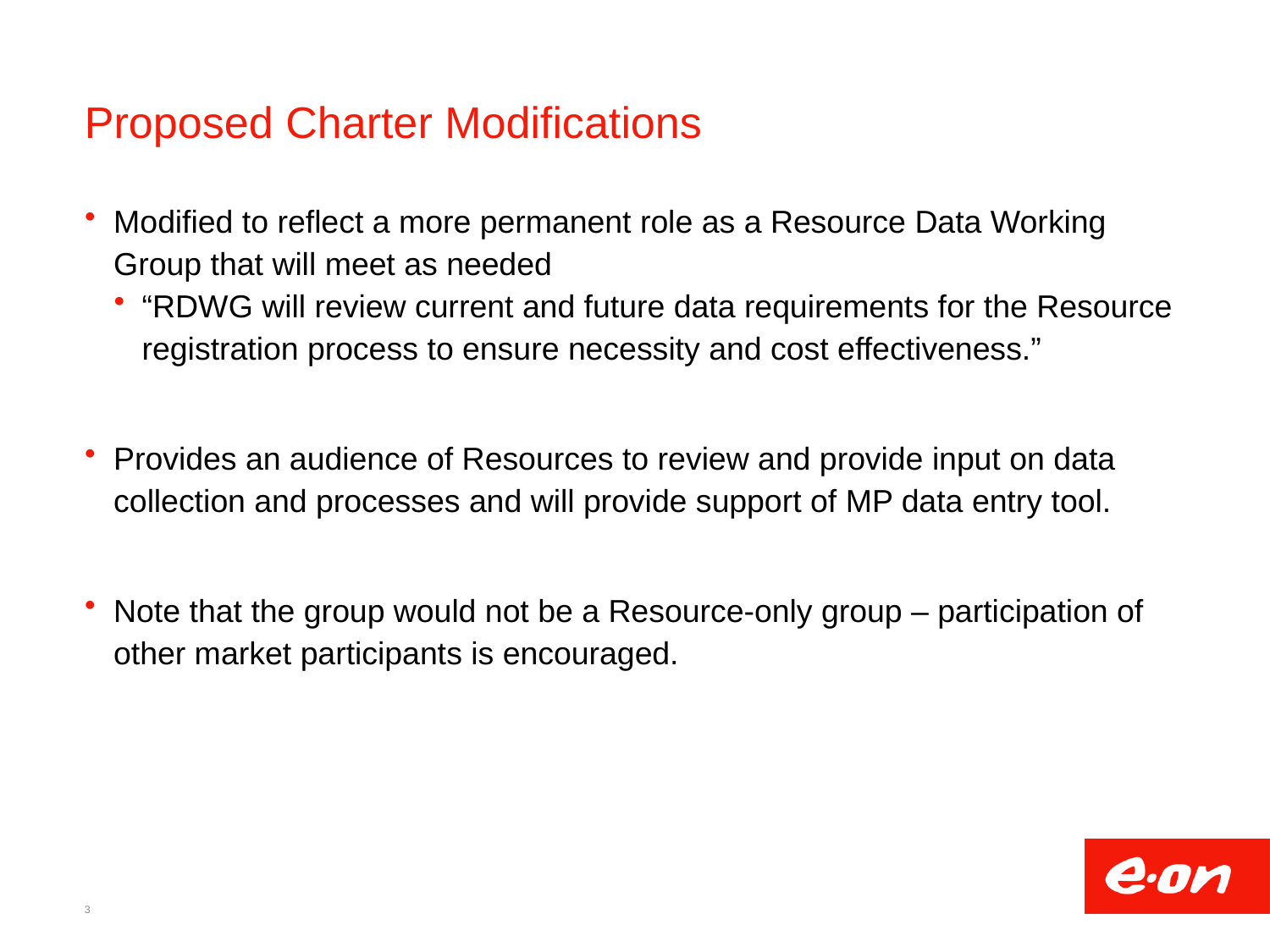

# Proposed Charter Modifications
Modified to reflect a more permanent role as a Resource Data Working Group that will meet as needed
“RDWG will review current and future data requirements for the Resource registration process to ensure necessity and cost effectiveness.”

Provides an audience of Resources to review and provide input on data collection and processes and will provide support of MP data entry tool.

Note that the group would not be a Resource-only group – participation of other market participants is encouraged.

3